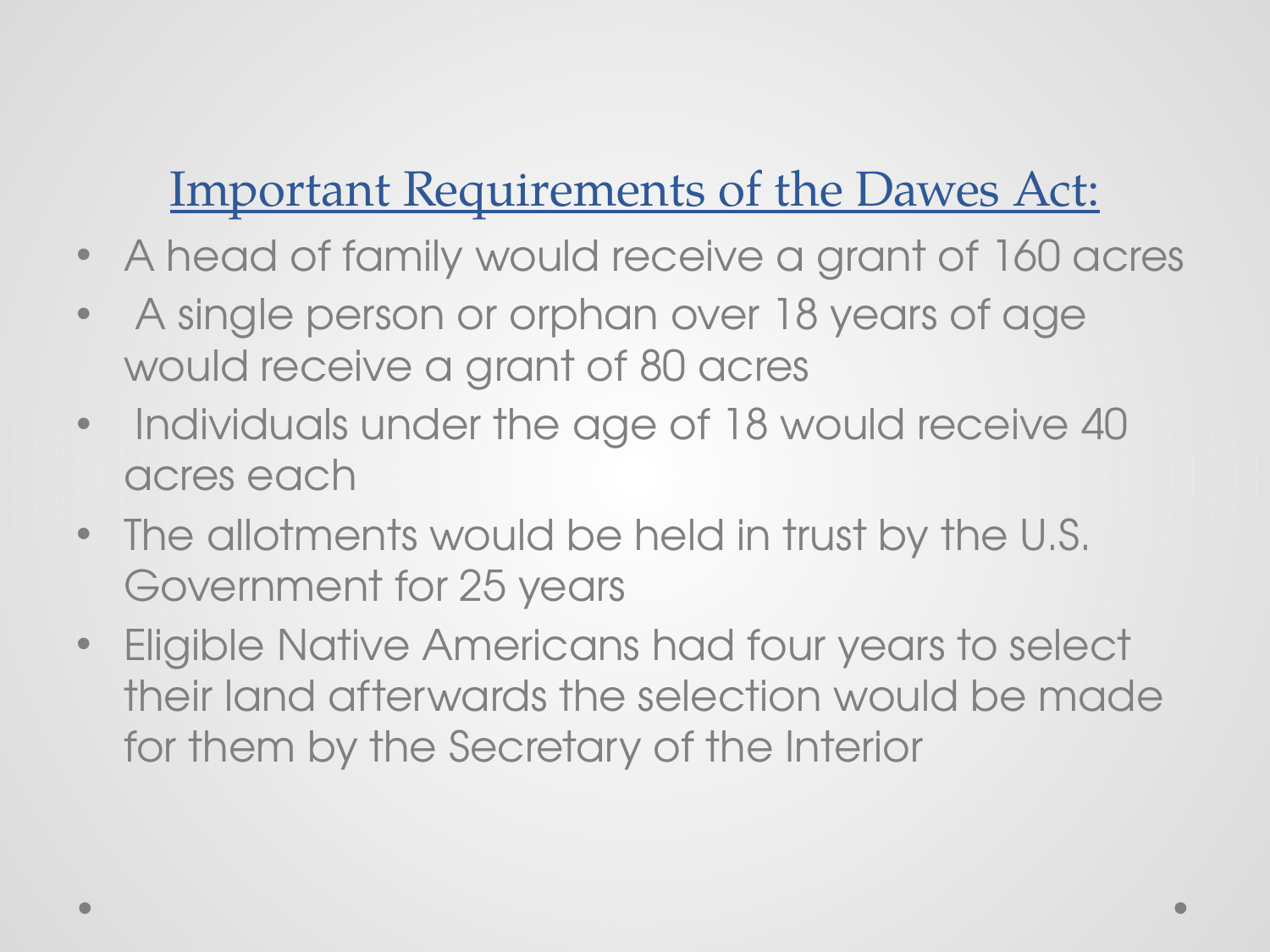

# Important Requirements of the Dawes Act:
A head of family would receive a grant of 160 acres
 A single person or orphan over 18 years of age would receive a grant of 80 acres
 Individuals under the age of 18 would receive 40 acres each
The allotments would be held in trust by the U.S. Government for 25 years
Eligible Native Americans had four years to select their land afterwards the selection would be made for them by the Secretary of the Interior